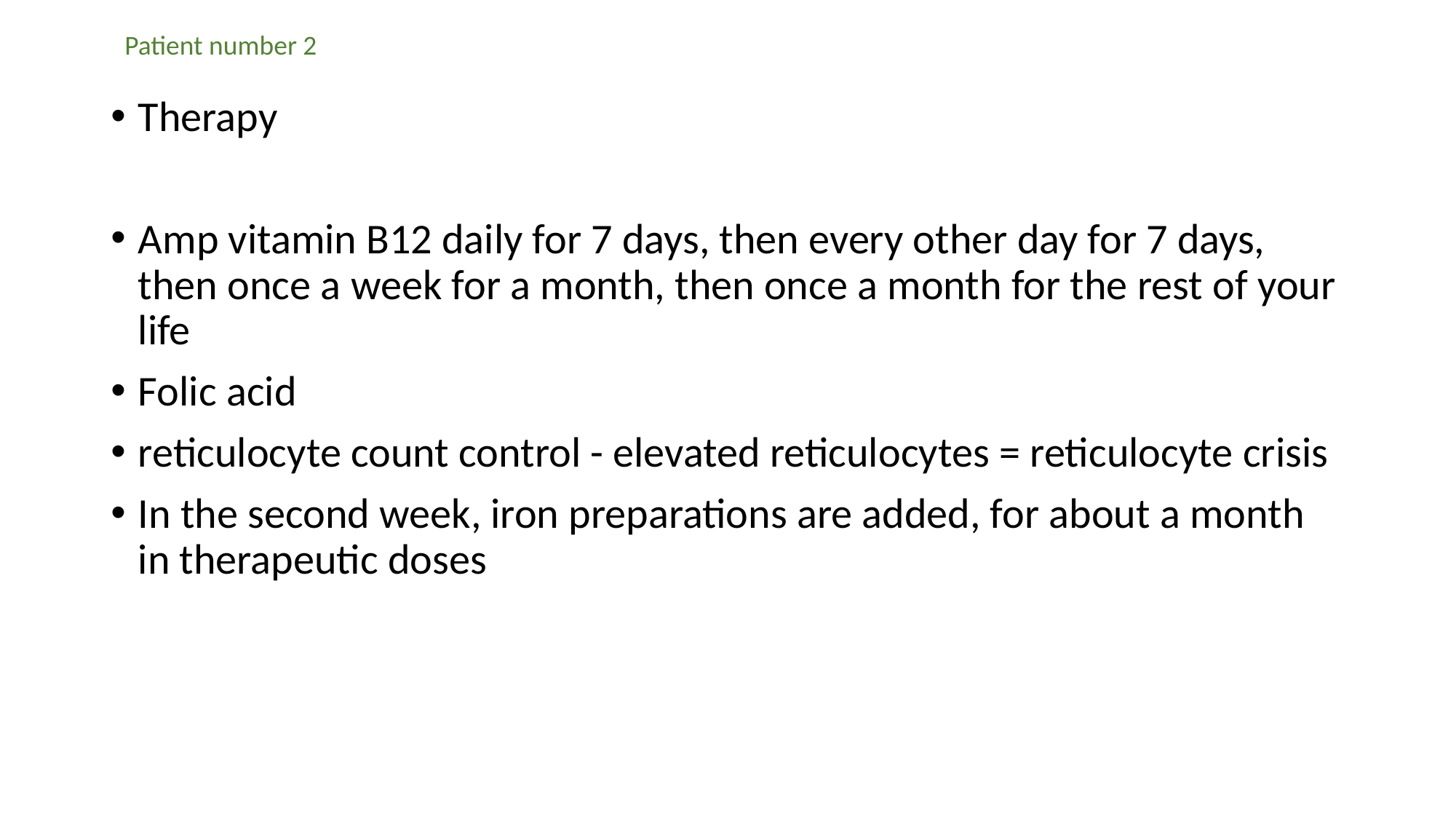

# Patient number 2
Therapy

Amp vitamin B12 daily for 7 days, then every other day for 7 days, then once a week for a month, then once a month for the rest of your life
Folic acid
reticulocyte count control - elevated reticulocytes = reticulocyte crisis
In the second week, iron preparations are added, for about a month in therapeutic doses